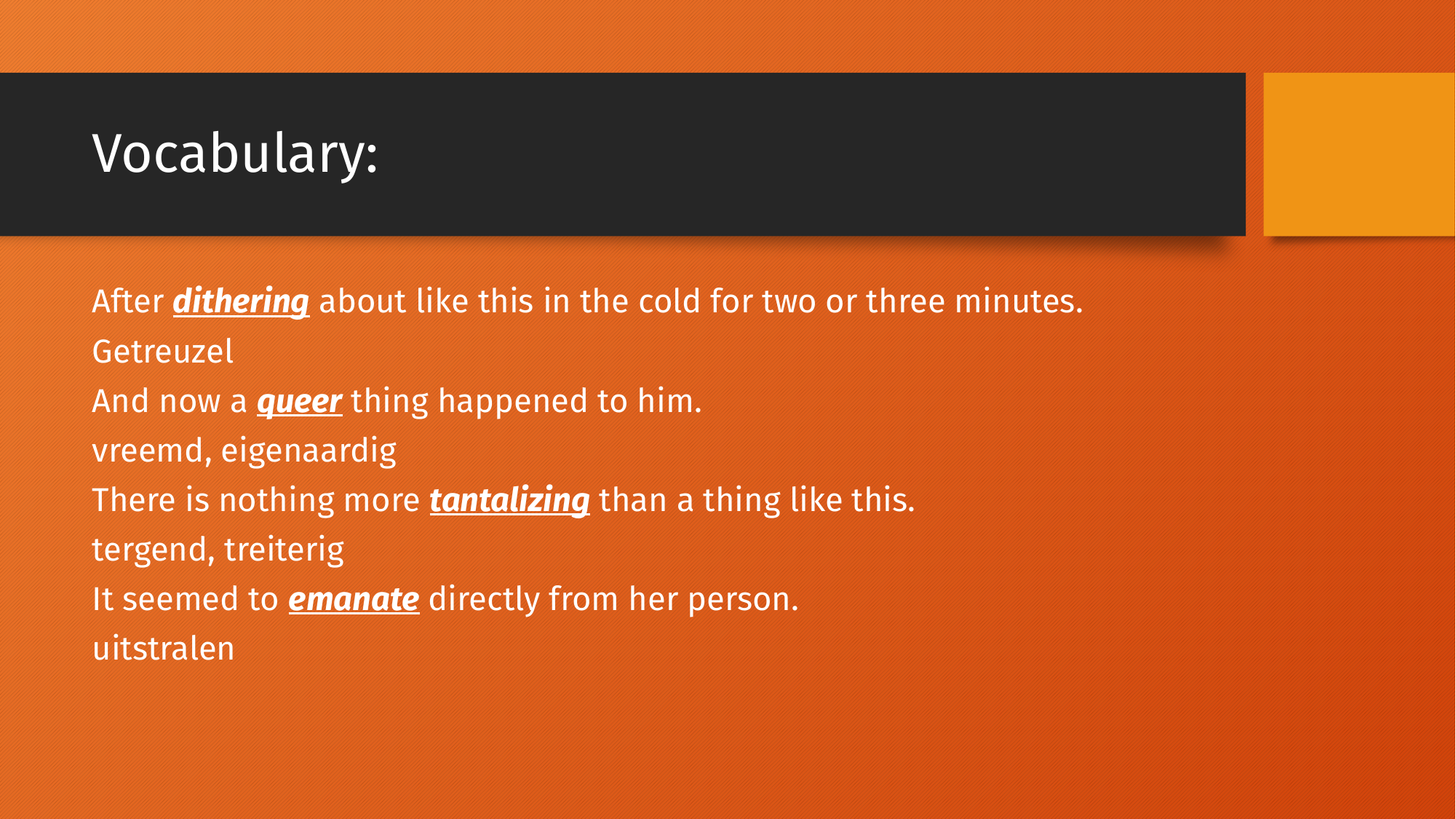

# Vocabulary:
After dithering about like this in the cold for two or three minutes.
Getreuzel
And now a queer thing happened to him.
vreemd, eigenaardig
There is nothing more tantalizing than a thing like this.
tergend, treiterig
It seemed to emanate directly from her person.
uitstralen